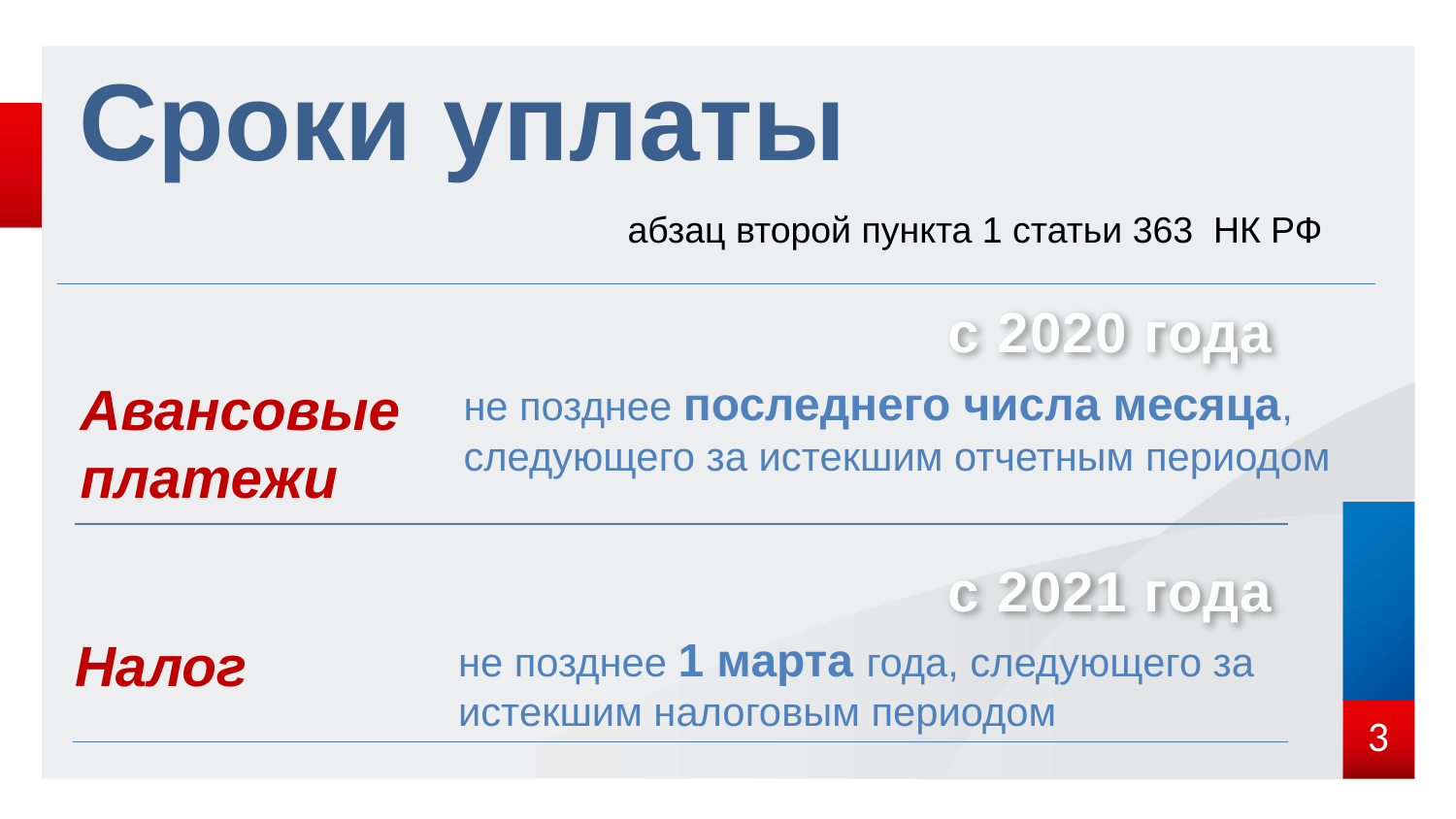

Сроки уплаты
абзац второй пункта 1 статьи 363  НК РФ

с 2020 года
| Авансовые платежи | не позднее последнего числа месяца, следующего за истекшим отчетным периодом |
| --- | --- |
с 2021 года
| Налог | не позднее 1 марта года, следующего за истекшим налоговым периодом |
| --- | --- |
3